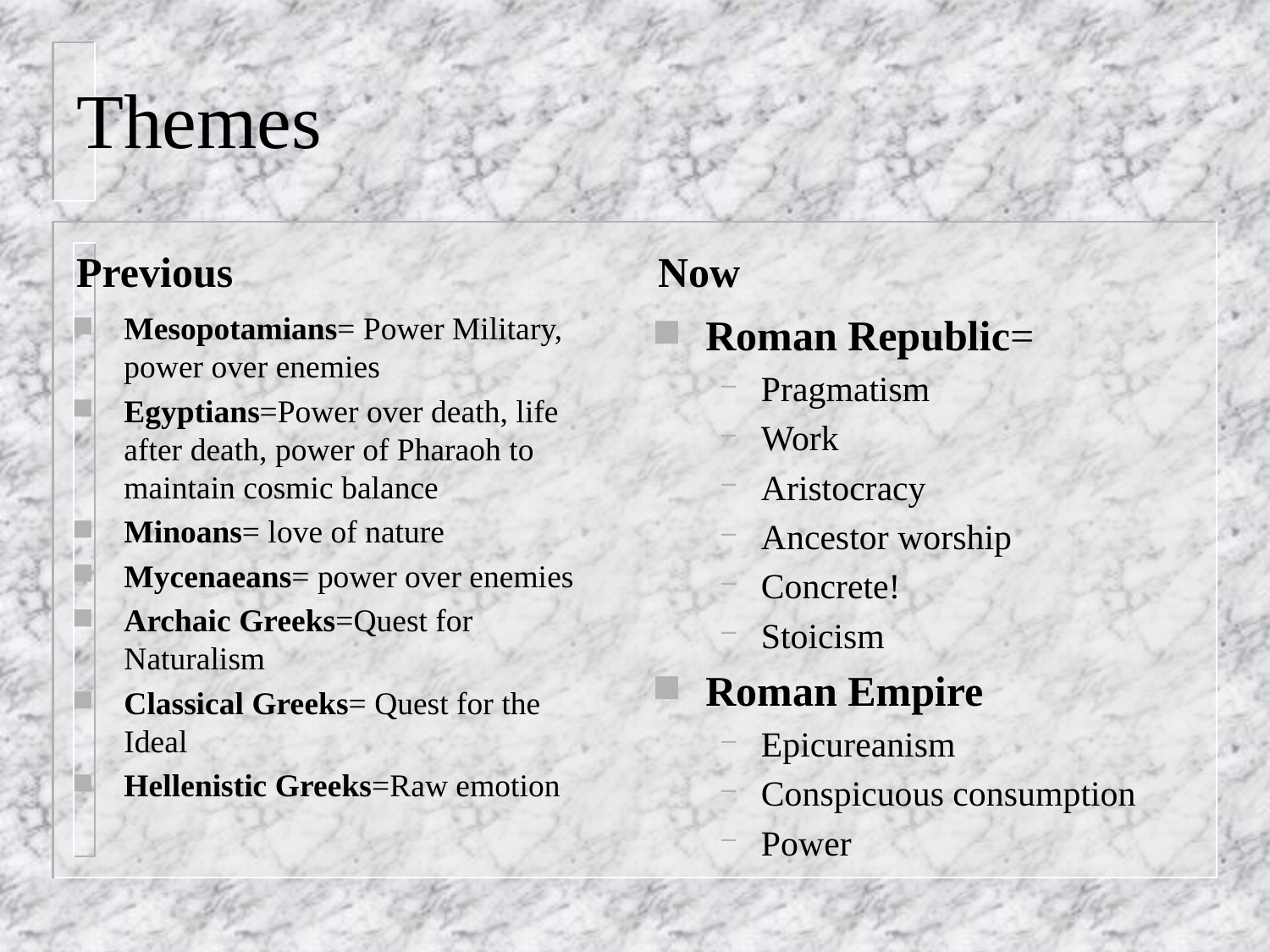

# Themes
Previous
Now
Mesopotamians= Power Military, power over enemies
Egyptians=Power over death, life after death, power of Pharaoh to maintain cosmic balance
Minoans= love of nature
Mycenaeans= power over enemies
Archaic Greeks=Quest for Naturalism
Classical Greeks= Quest for the Ideal
Hellenistic Greeks=Raw emotion

Roman Republic=
Pragmatism
Work
Aristocracy
Ancestor worship
Concrete!
Stoicism
Roman Empire
Epicureanism
Conspicuous consumption
Power